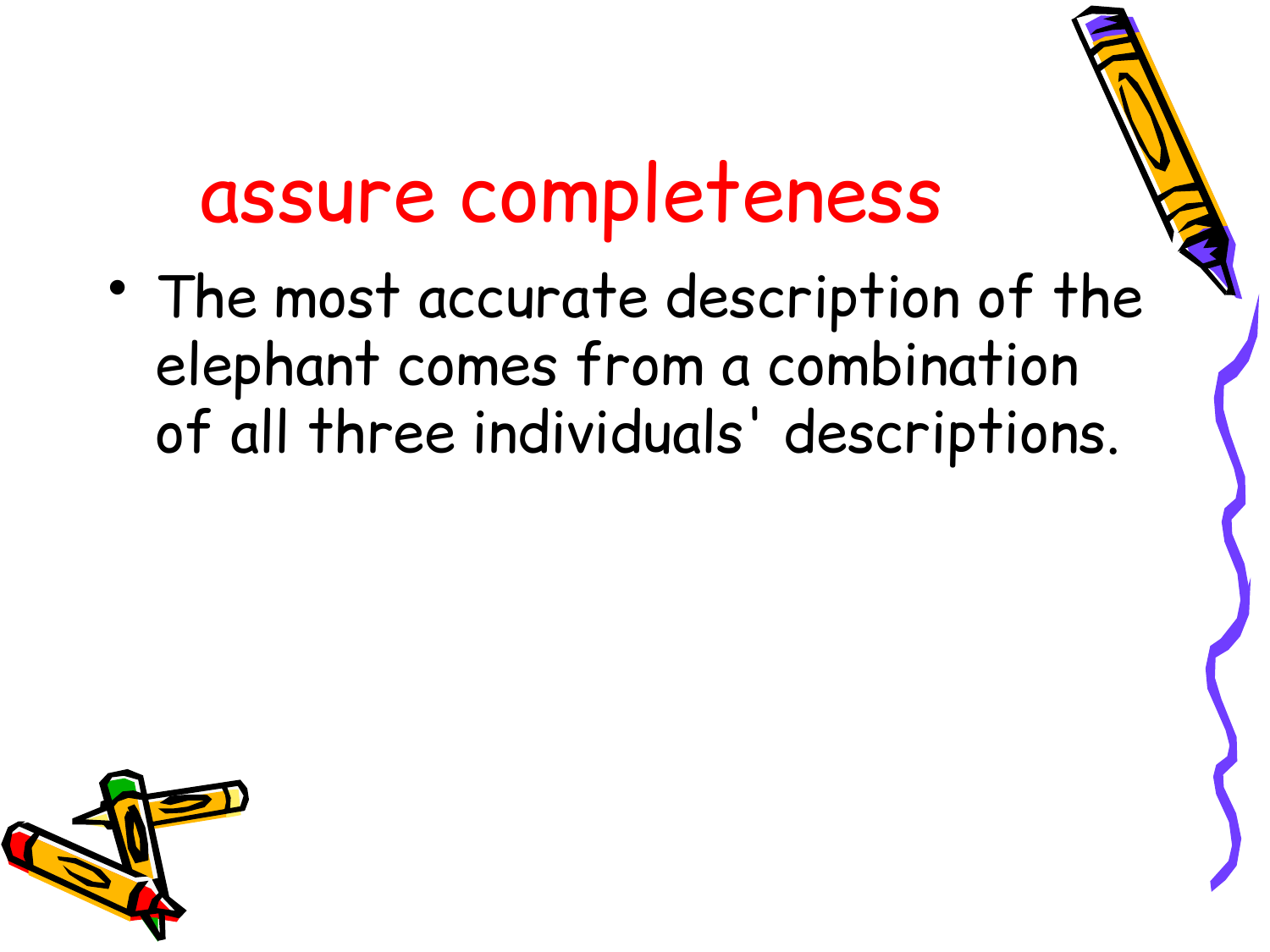

# assure completeness
The most accurate description of the elephant comes from a combination of all three individuals' descriptions.